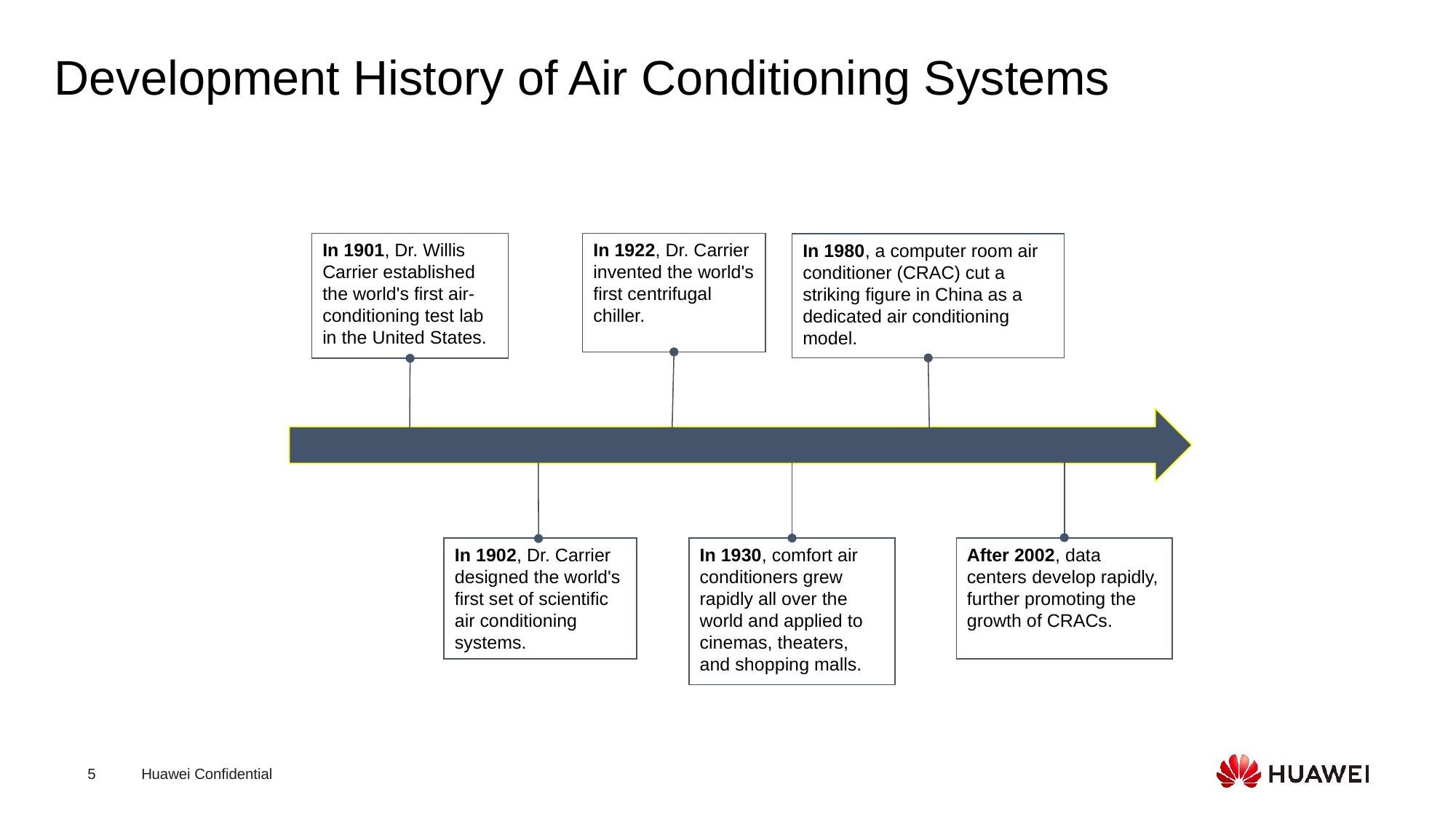

# Development History of Air Conditioning Systems
In 1901, Dr. Willis Carrier established the world's first air-conditioning test lab in the United States.
In 1922, Dr. Carrier invented the world's first centrifugal chiller.
In 1980, a computer room air conditioner (CRAC) cut a striking figure in China as a dedicated air conditioning model.

In 1930, comfort air conditioners grew rapidly all over the world and applied to cinemas, theaters, and shopping malls.
In 1902, Dr. Carrier designed the world's first set of scientific air conditioning systems.
After 2002, data centers develop rapidly, further promoting the growth of CRACs.